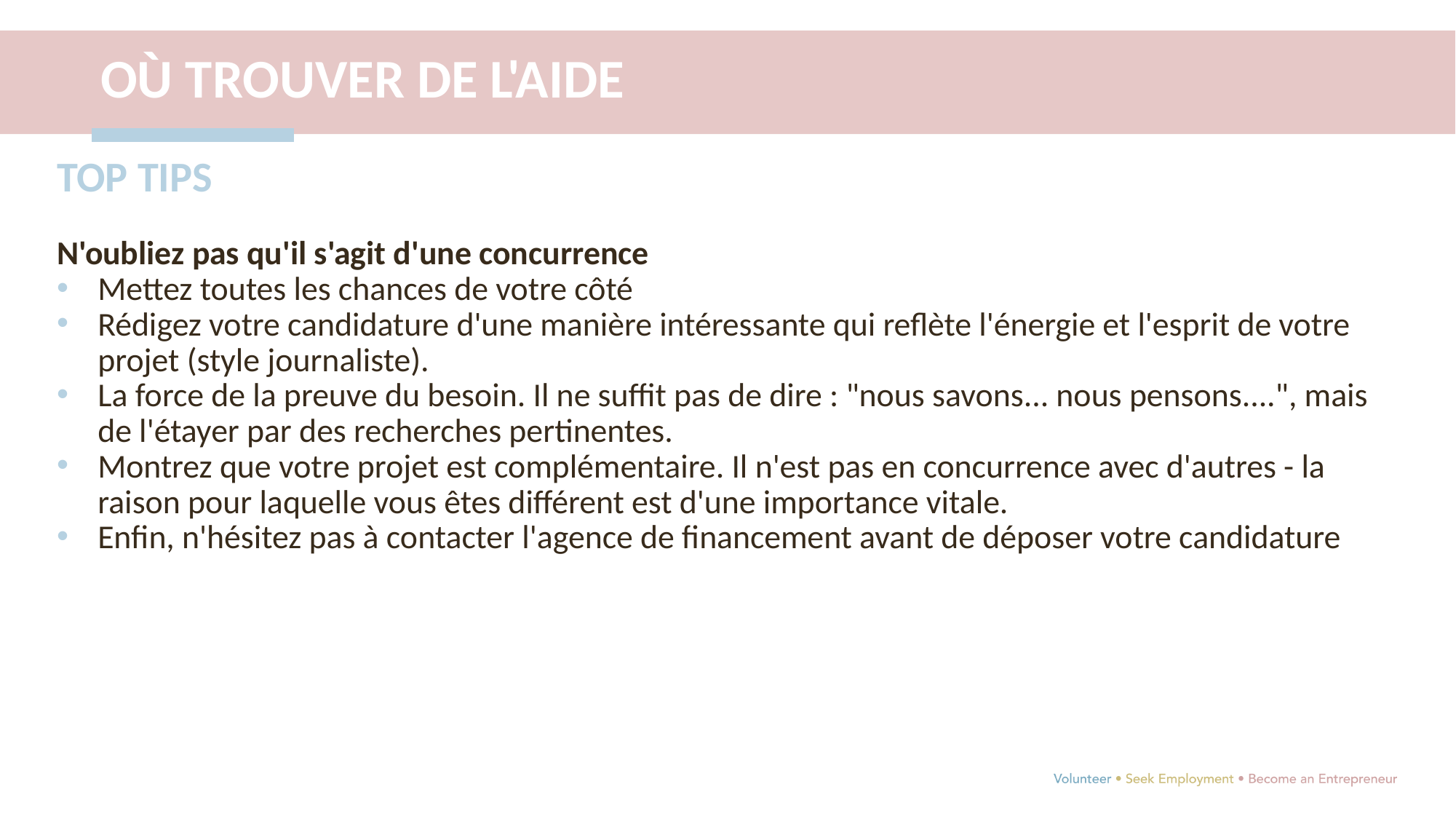

OÙ TROUVER DE L'AIDE
TOP TIPS

N'oubliez pas qu'il s'agit d'une concurrence
Mettez toutes les chances de votre côté
Rédigez votre candidature d'une manière intéressante qui reflète l'énergie et l'esprit de votre projet (style journaliste).
La force de la preuve du besoin. Il ne suffit pas de dire : "nous savons... nous pensons....", mais de l'étayer par des recherches pertinentes.
Montrez que votre projet est complémentaire. Il n'est pas en concurrence avec d'autres - la raison pour laquelle vous êtes différent est d'une importance vitale.
Enfin, n'hésitez pas à contacter l'agence de financement avant de déposer votre candidature